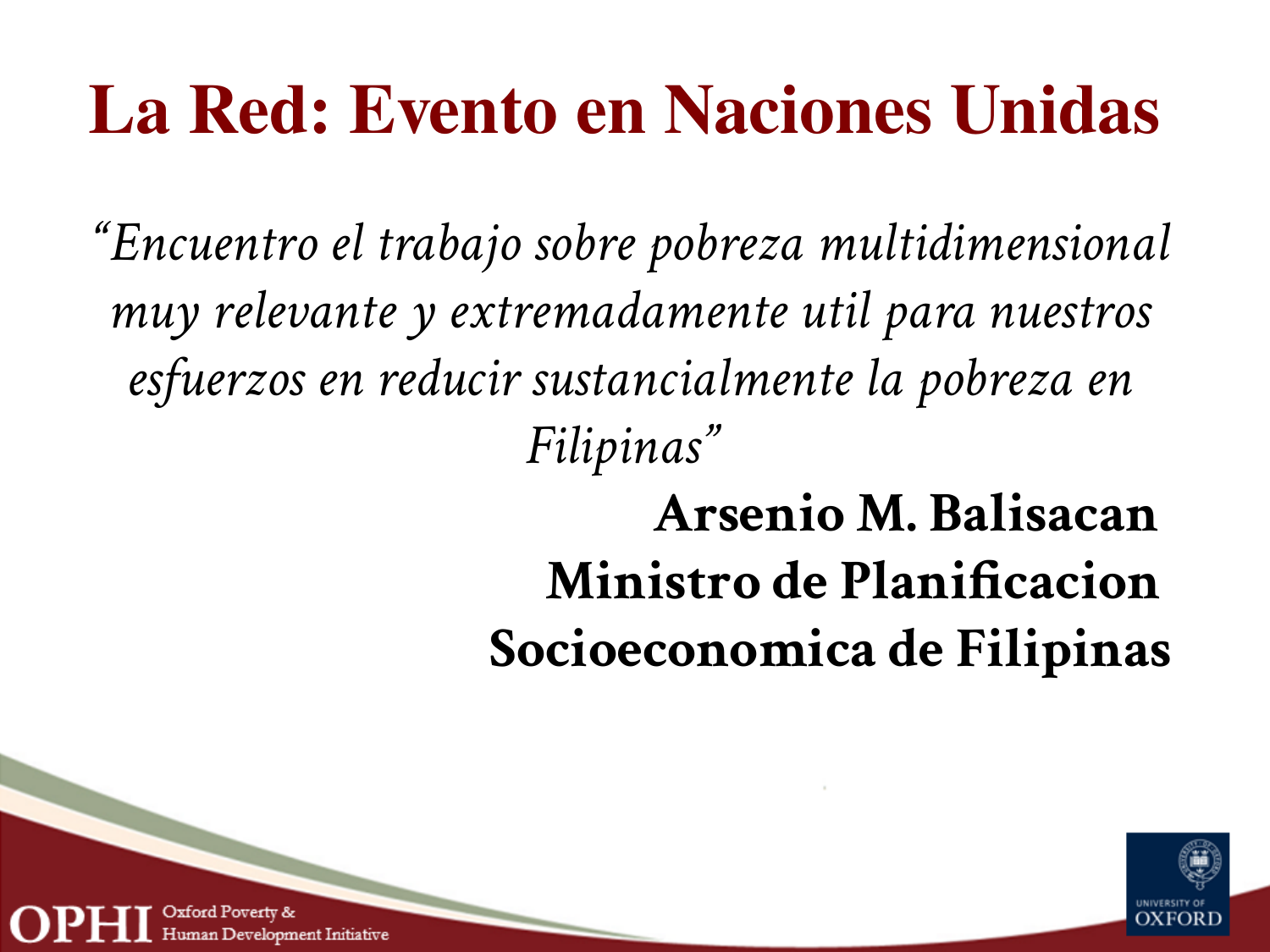

# La Red: Evento en Naciones Unidas

“Encuentro el trabajo sobre pobreza multidimensional muy relevante y extremadamente util para nuestros esfuerzos en reducir sustancialmente la pobreza en Filipinas”
Arsenio M. Balisacan
Ministro de Planificacion
Socioeconomica de Filipinas